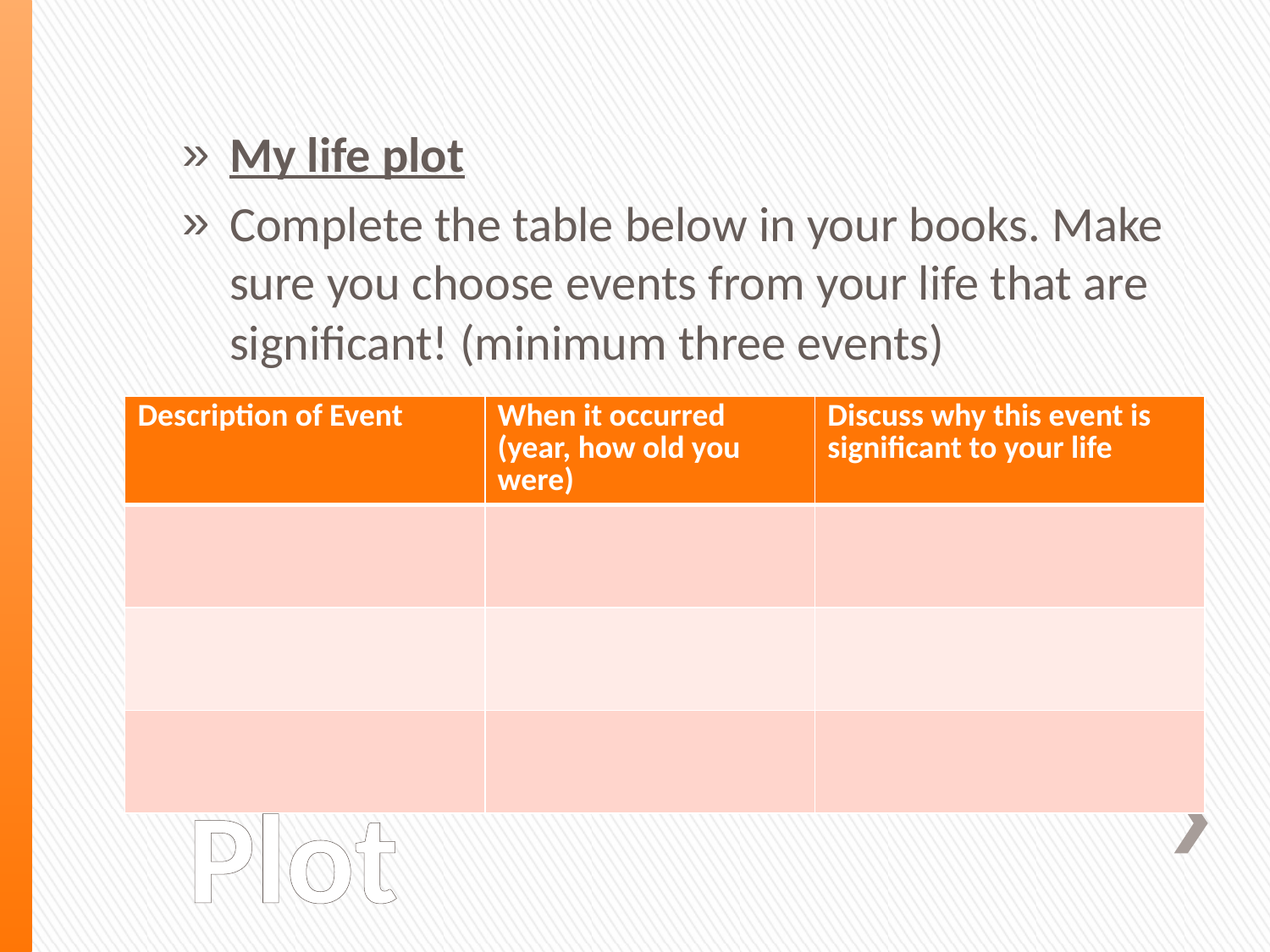

My life plot
Complete the table below in your books. Make sure you choose events from your life that are significant! (minimum three events)

| Description of Event | When it occurred (year, how old you were) | Discuss why this event is significant to your life |
| --- | --- | --- |
|  |  |  |
|  |  |  |
|  |  |  |
# Plot